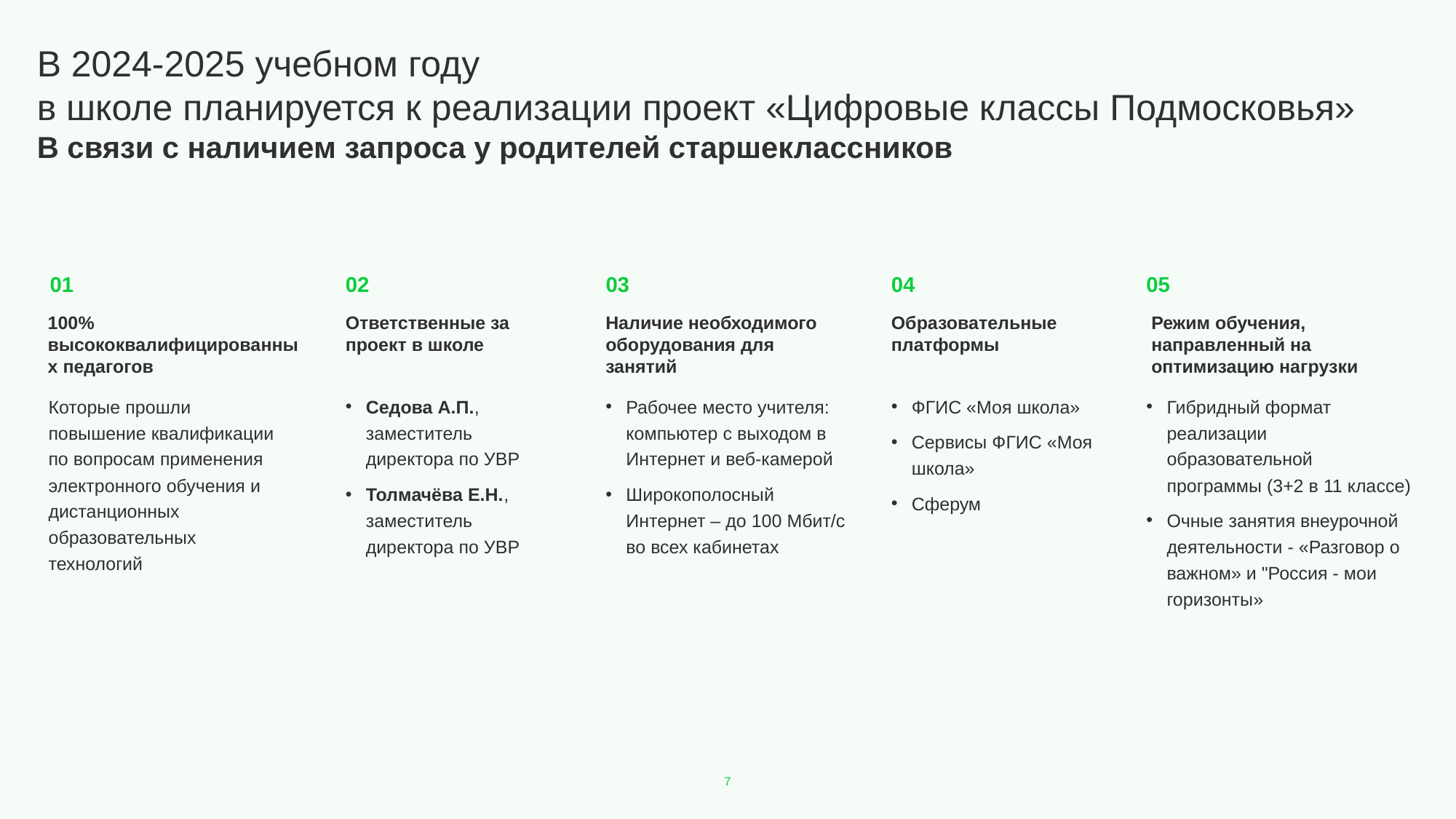

# В 2024-2025 учебном году  в школе планируется к реализации проект «Цифровые классы Подмосковья» В связи с наличием запроса у родителей старшеклассников

01
02
03
04
05
100% высококвалифицированных педагогов
Ответственные за проект в школе
Наличие необходимого оборудования для занятий
Образовательные платформы
Режим обучения, направленный на оптимизацию нагрузки
Которые прошли повышение квалификации по вопросам применения электронного обучения и дистанционных образовательных технологий
Седова А.П., заместитель директора по УВР
Толмачёва Е.Н., заместитель директора по УВР

Рабочее место учителя: компьютер с выходом в Интернет и веб-камерой
Широкополосный Интернет – до 100 Мбит/с во всех кабинетах
ФГИС «Моя школа»
Сервисы ФГИС «Моя школа»
Сферум
Гибридный формат реализации образовательной программы (3+2 в 11 классе)
Очные занятия внеурочной деятельности - «Разговор о важном» и "Россия - мои горизонты»
7